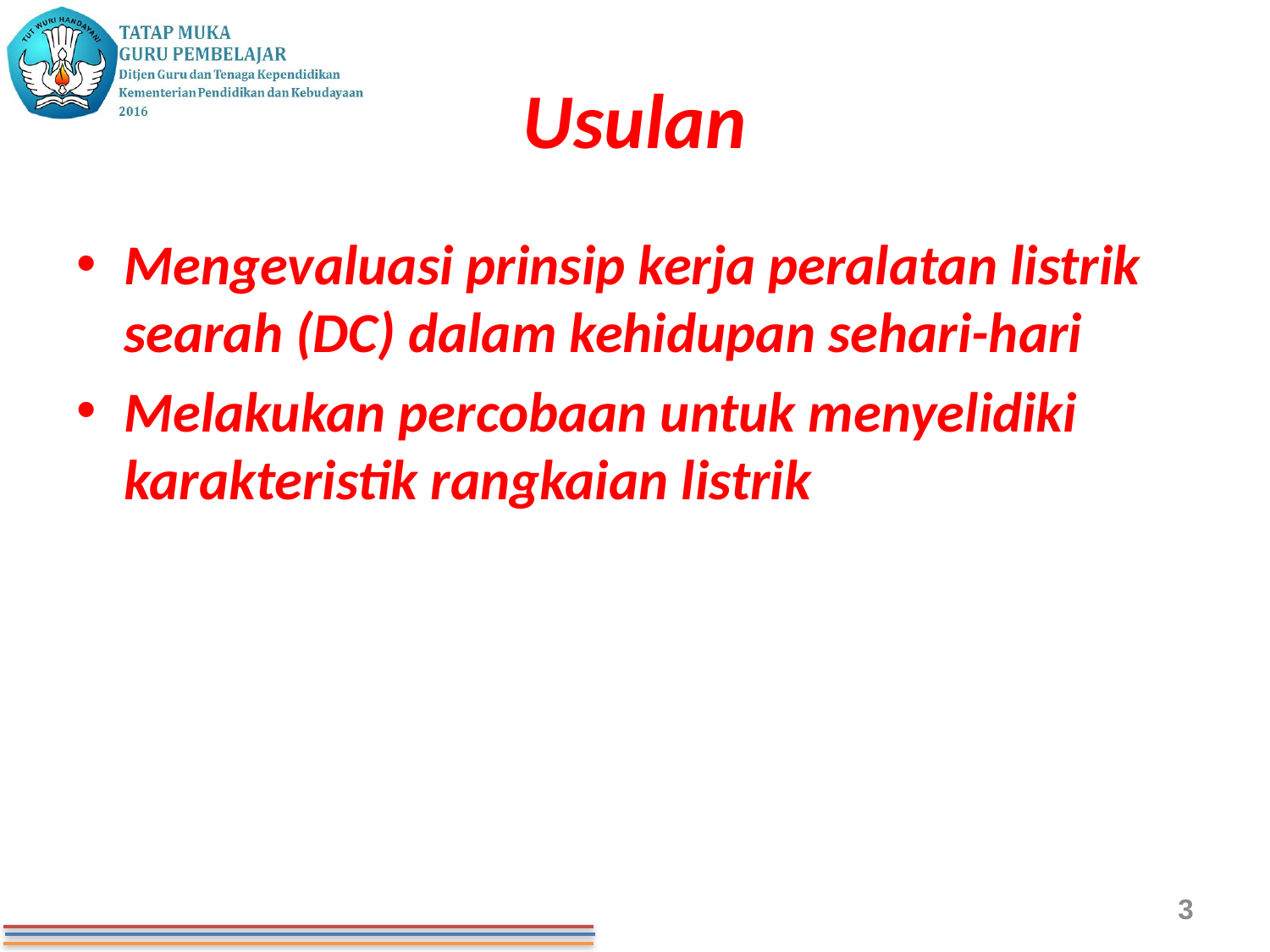

# Usulan
Mengevaluasi prinsip kerja peralatan listrik searah (DC) dalam kehidupan sehari-hari
Melakukan percobaan untuk menyelidiki karakteristik rangkaian listrik
3